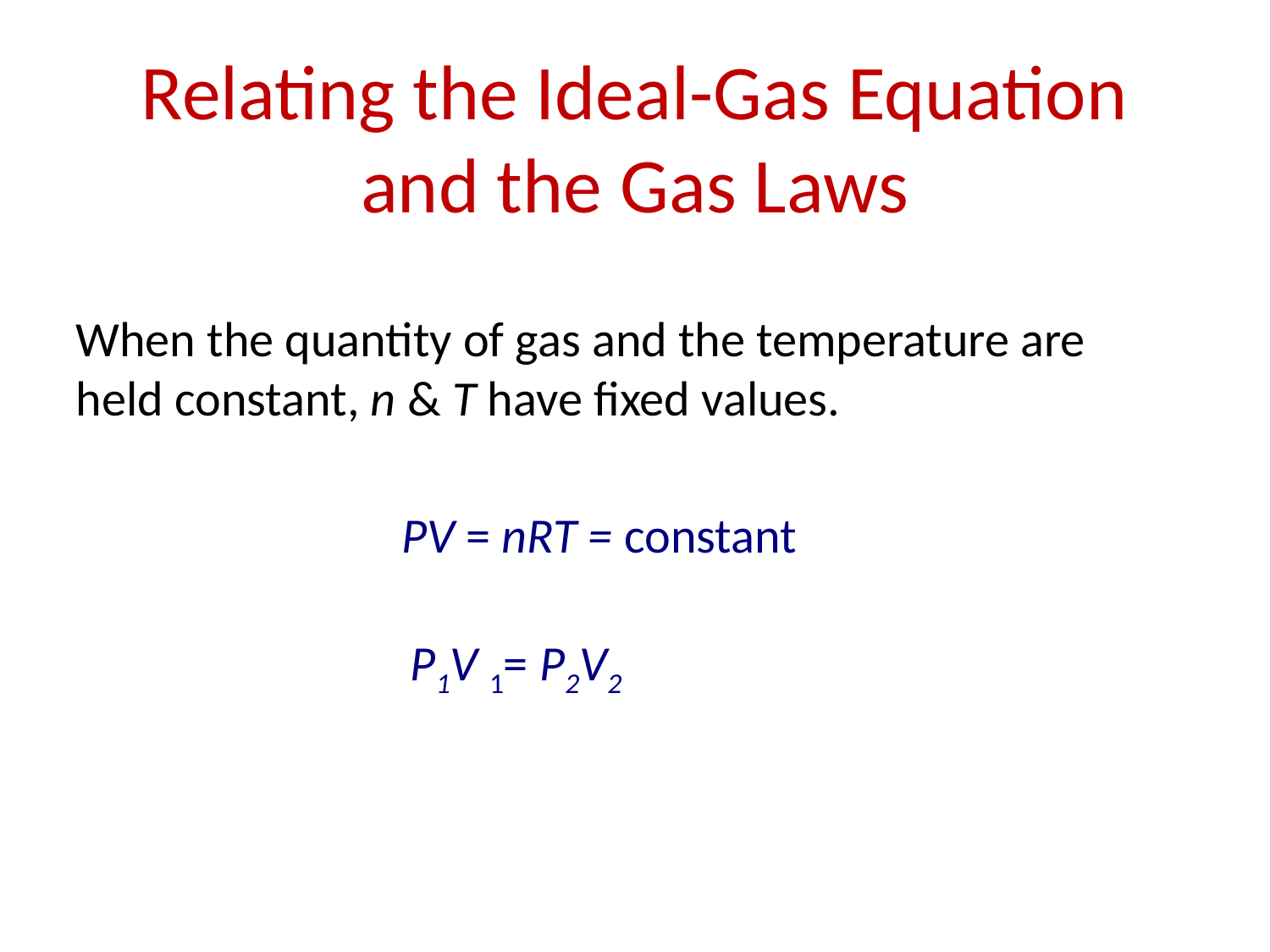

# Relating the Ideal-Gas Equation and the Gas Laws
When the quantity of gas and the temperature are held constant, n & T have fixed values.
PV = nRT = constant
P1V 1= P2V2